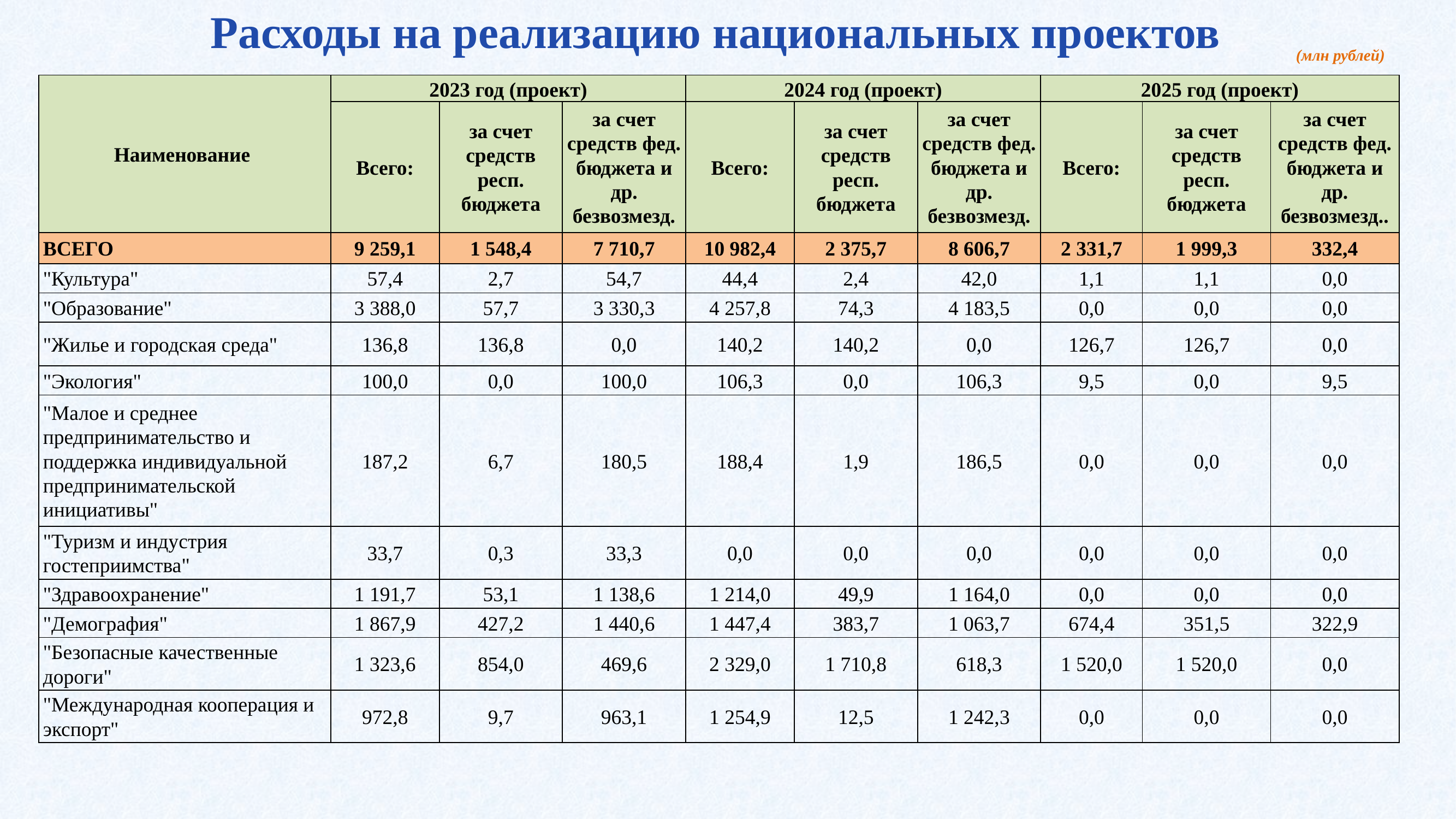

Расходы на реализацию национальных проектов
(млн рублей)
| Наименование | 2023 год (проект) |  |  | 2024 год (проект) |  |  | 2025 год (проект) |  |  |
| --- | --- | --- | --- | --- | --- | --- | --- | --- | --- |
|  | Всего: | за счет средств респ. бюджета | за счет средств фед. бюджета и др. безвозмезд. | Всего: | за счет средств респ. бюджета | за счет средств фед. бюджета и др. безвозмезд. | Всего: | за счет средств респ. бюджета | за счет средств фед. бюджета и др. безвозмезд.. |
| ВСЕГО | 9 259,1 | 1 548,4 | 7 710,7 | 10 982,4 | 2 375,7 | 8 606,7 | 2 331,7 | 1 999,3 | 332,4 |
| "Культура" | 57,4 | 2,7 | 54,7 | 44,4 | 2,4 | 42,0 | 1,1 | 1,1 | 0,0 |
| "Образование" | 3 388,0 | 57,7 | 3 330,3 | 4 257,8 | 74,3 | 4 183,5 | 0,0 | 0,0 | 0,0 |
| "Жилье и городская среда" | 136,8 | 136,8 | 0,0 | 140,2 | 140,2 | 0,0 | 126,7 | 126,7 | 0,0 |
| "Экология" | 100,0 | 0,0 | 100,0 | 106,3 | 0,0 | 106,3 | 9,5 | 0,0 | 9,5 |
| "Малое и среднее предпринимательство и поддержка индивидуальной предпринимательской инициативы" | 187,2 | 6,7 | 180,5 | 188,4 | 1,9 | 186,5 | 0,0 | 0,0 | 0,0 |
| "Туризм и индустрия гостеприимства" | 33,7 | 0,3 | 33,3 | 0,0 | 0,0 | 0,0 | 0,0 | 0,0 | 0,0 |
| "Здравоохранение" | 1 191,7 | 53,1 | 1 138,6 | 1 214,0 | 49,9 | 1 164,0 | 0,0 | 0,0 | 0,0 |
| "Демография" | 1 867,9 | 427,2 | 1 440,6 | 1 447,4 | 383,7 | 1 063,7 | 674,4 | 351,5 | 322,9 |
| "Безопасные качественные дороги" | 1 323,6 | 854,0 | 469,6 | 2 329,0 | 1 710,8 | 618,3 | 1 520,0 | 1 520,0 | 0,0 |
| "Международная кооперация и экспорт" | 972,8 | 9,7 | 963,1 | 1 254,9 | 12,5 | 1 242,3 | 0,0 | 0,0 | 0,0 |